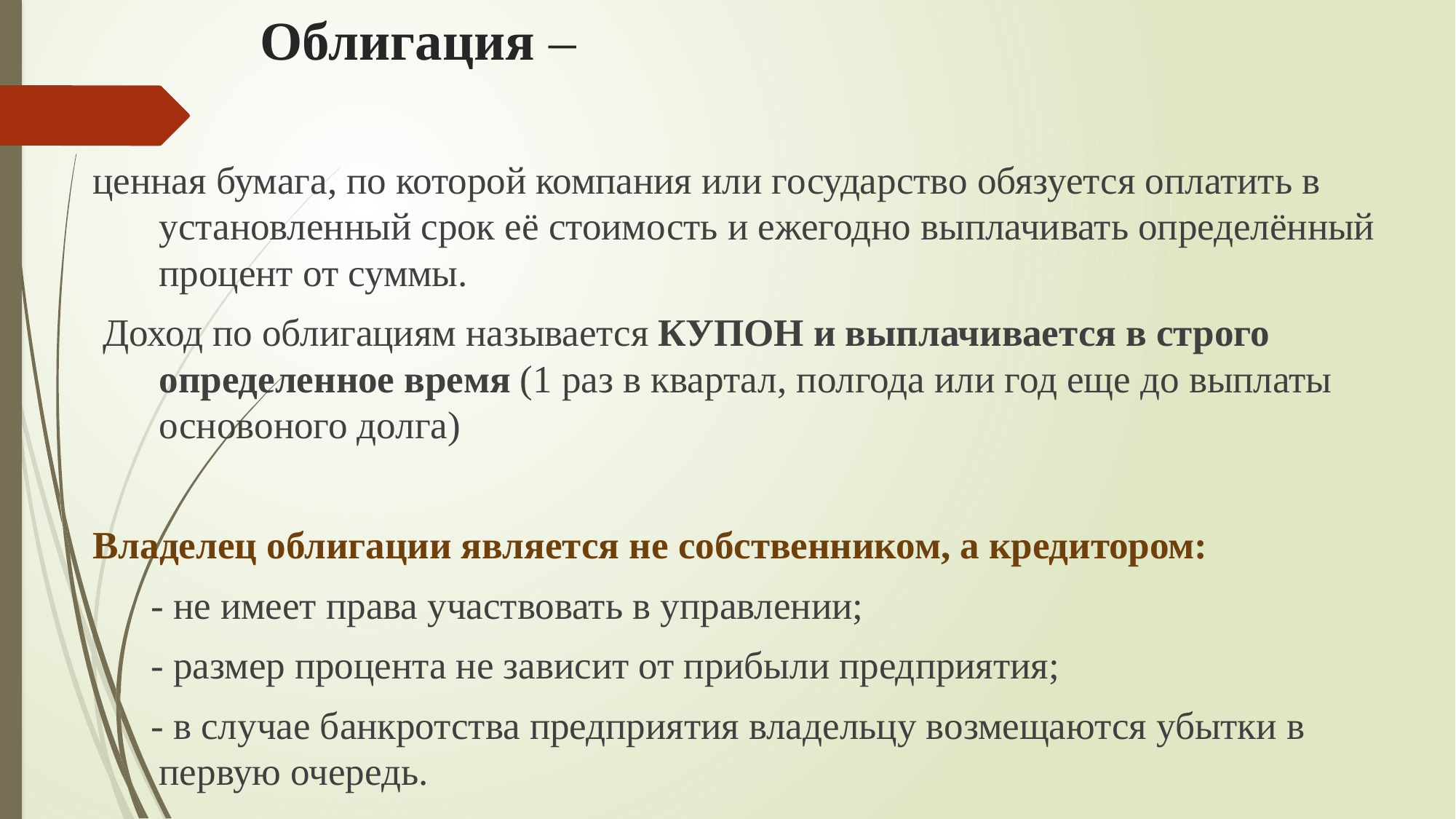

# Облигация –
ценная бумага, по которой компания или государство обязуется оплатить в установленный срок её стоимость и ежегодно выплачивать определённый процент от суммы.
 Доход по облигациям называется КУПОН и выплачивается в строго определенное время (1 раз в квартал, полгода или год еще до выплаты основоного долга)

Владелец облигации является не собственником, а кредитором:
      - не имеет права участвовать в управлении;
      - размер процента не зависит от прибыли предприятия;
      - в случае банкротства предприятия владельцу возмещаются убытки в первую очередь.